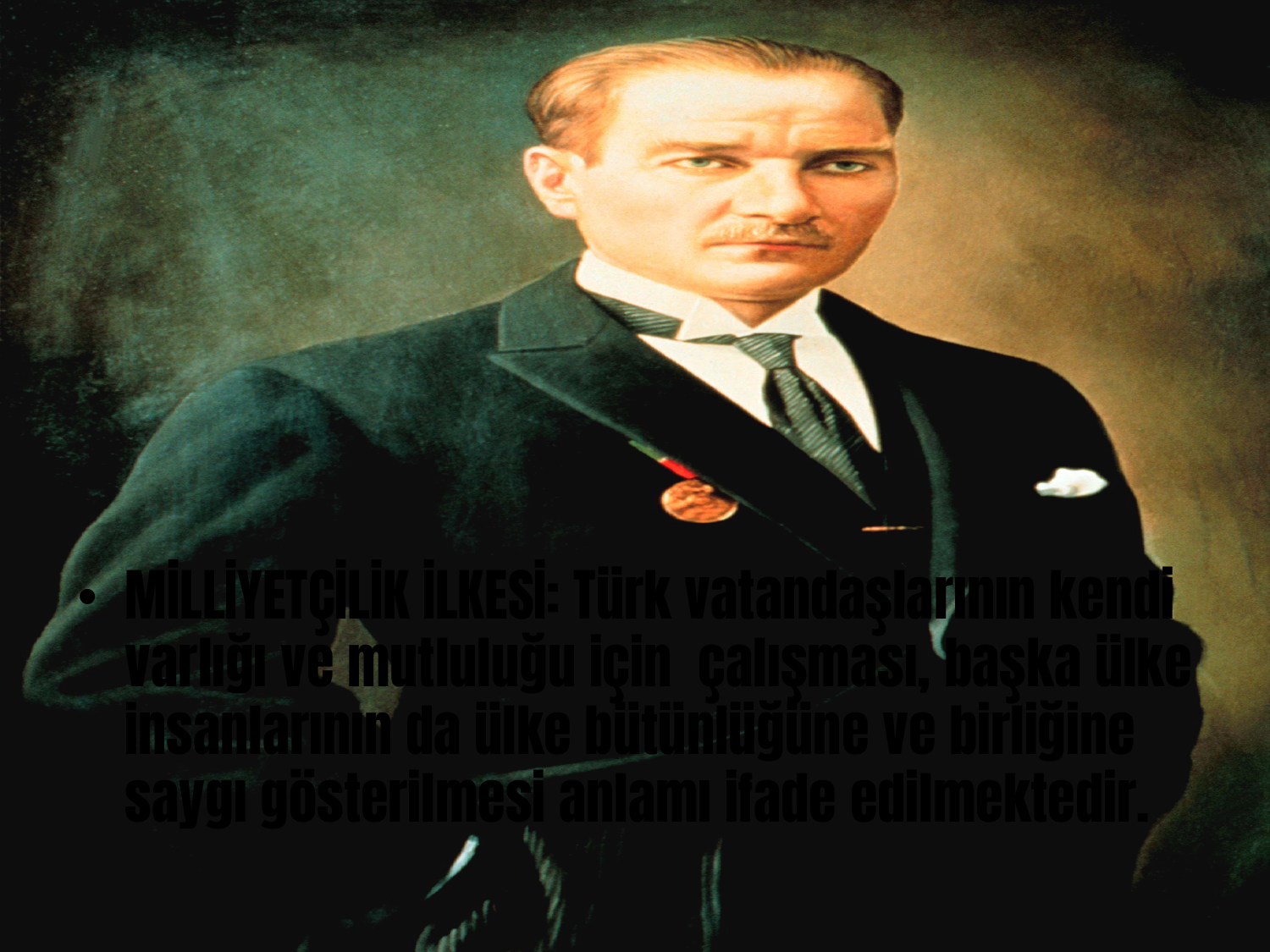

#
MİLLİYETÇİLİK İLKESİ: Türk vatandaşlarının kendi varlığı ve mutluluğu için  çalışması, başka ülke insanlarının da ülke bütünlüğüne ve birliğine saygı gösterilmesi anlamı ifade edilmektedir.